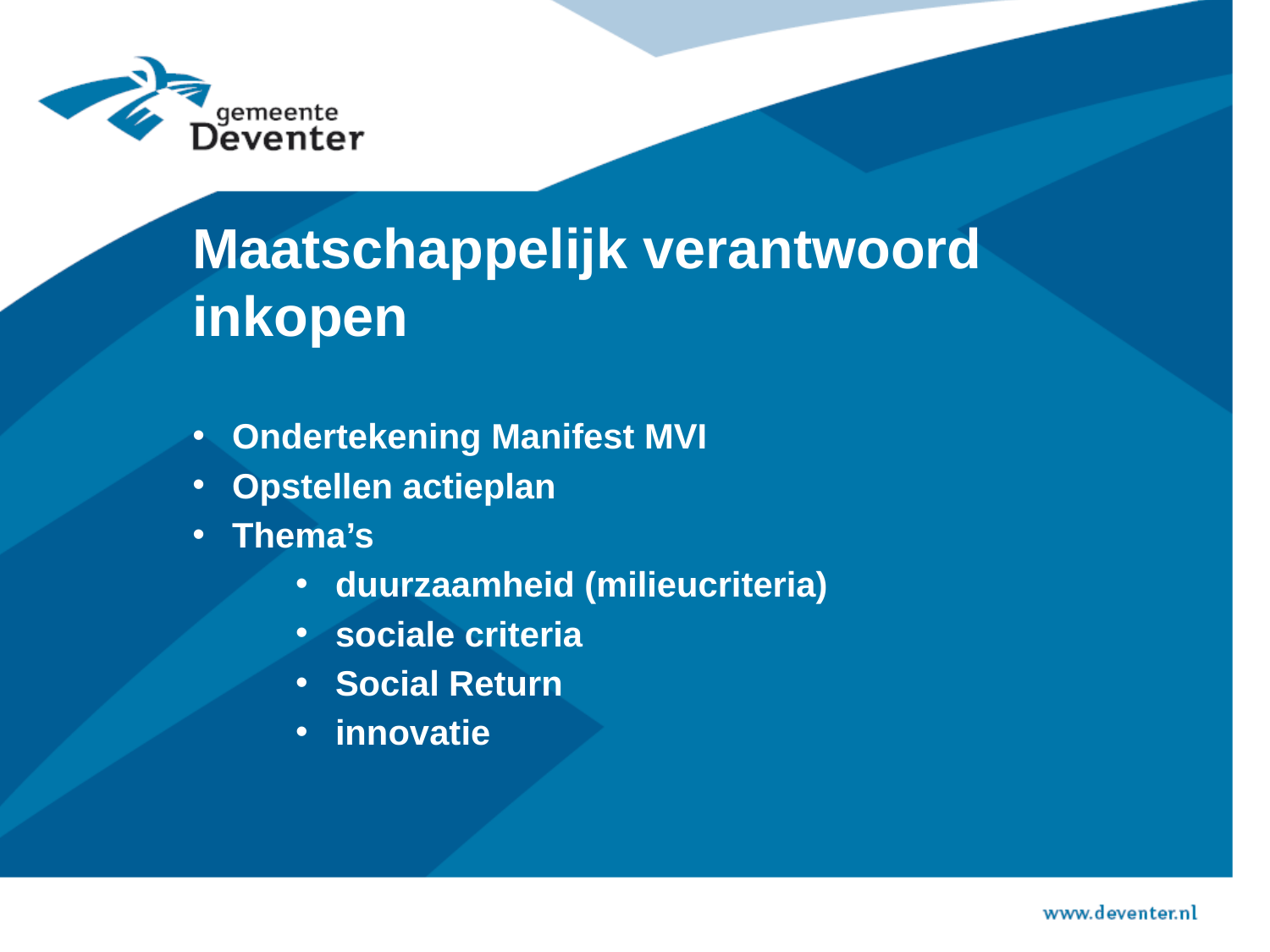

Maatschappelijk verantwoord inkopen

Ondertekening Manifest MVI
Opstellen actieplan
Thema’s
duurzaamheid (milieucriteria)
sociale criteria
Social Return
innovatie